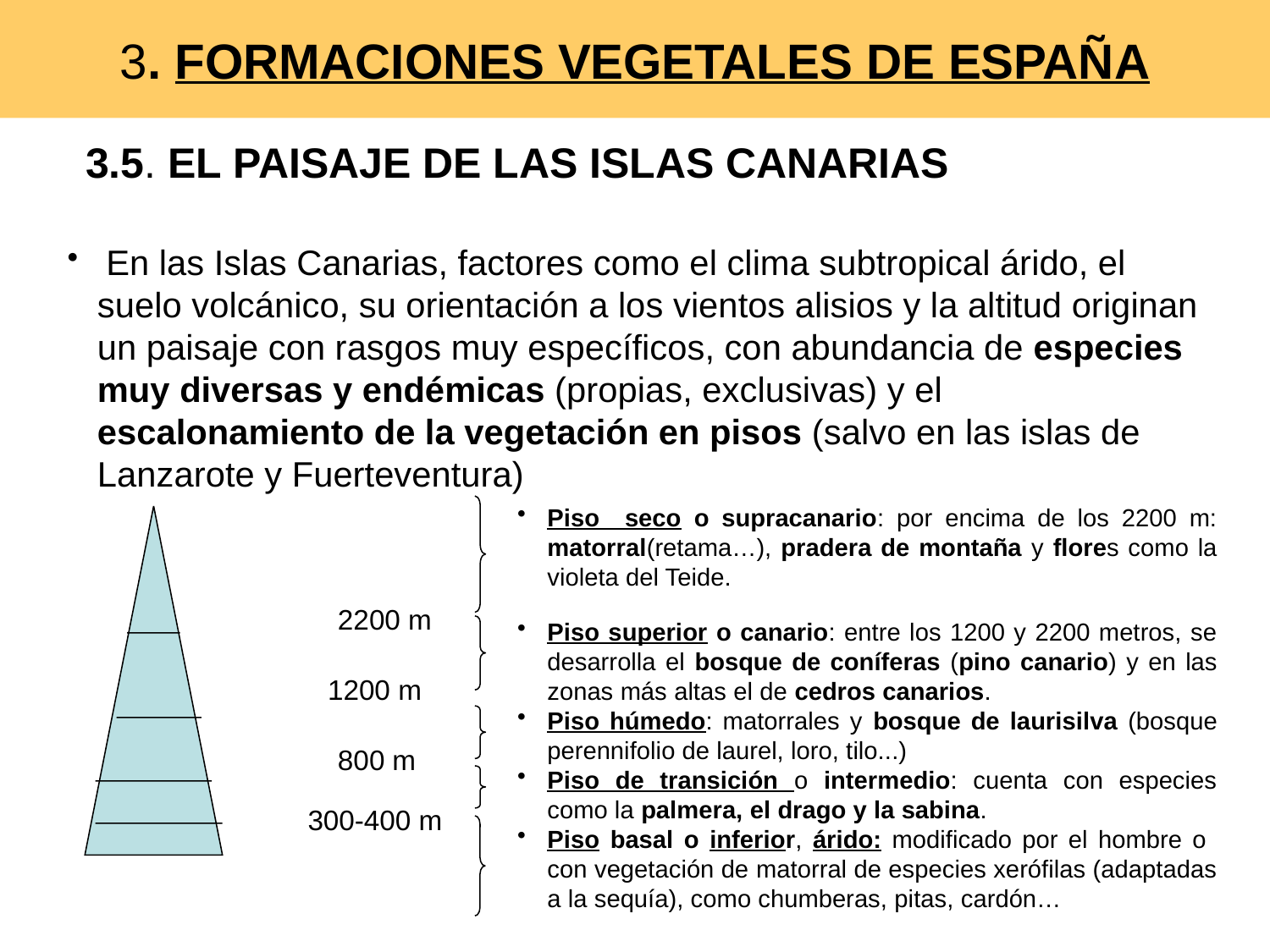

3. FORMACIONES VEGETALES DE ESPAÑA
3.5. EL PAISAJE DE LAS ISLAS CANARIAS

 En las Islas Canarias, factores como el clima subtropical árido, el suelo volcánico, su orientación a los vientos alisios y la altitud originan un paisaje con rasgos muy específicos, con abundancia de especies muy diversas y endémicas (propias, exclusivas) y el escalonamiento de la vegetación en pisos (salvo en las islas de Lanzarote y Fuerteventura)

Piso  seco o supracanario: por encima de los 2200 m: matorral(retama…), pradera de montaña y flores como la violeta del Teide.

Piso superior o canario: entre los 1200 y 2200 metros, se desarrolla el bosque de coníferas (pino canario) y en las zonas más altas el de cedros canarios.
Piso húmedo: matorrales y bosque de laurisilva (bosque perennifolio de laurel, loro, tilo...)
Piso de transición o intermedio: cuenta con especies como la palmera, el drago y la sabina.
Piso basal o inferior, árido: modificado por el hombre o  con vegetación de matorral de especies xerófilas (adaptadas a la sequía), como chumberas, pitas, cardón…

2200 m

1200 m

800 m

300-400 m